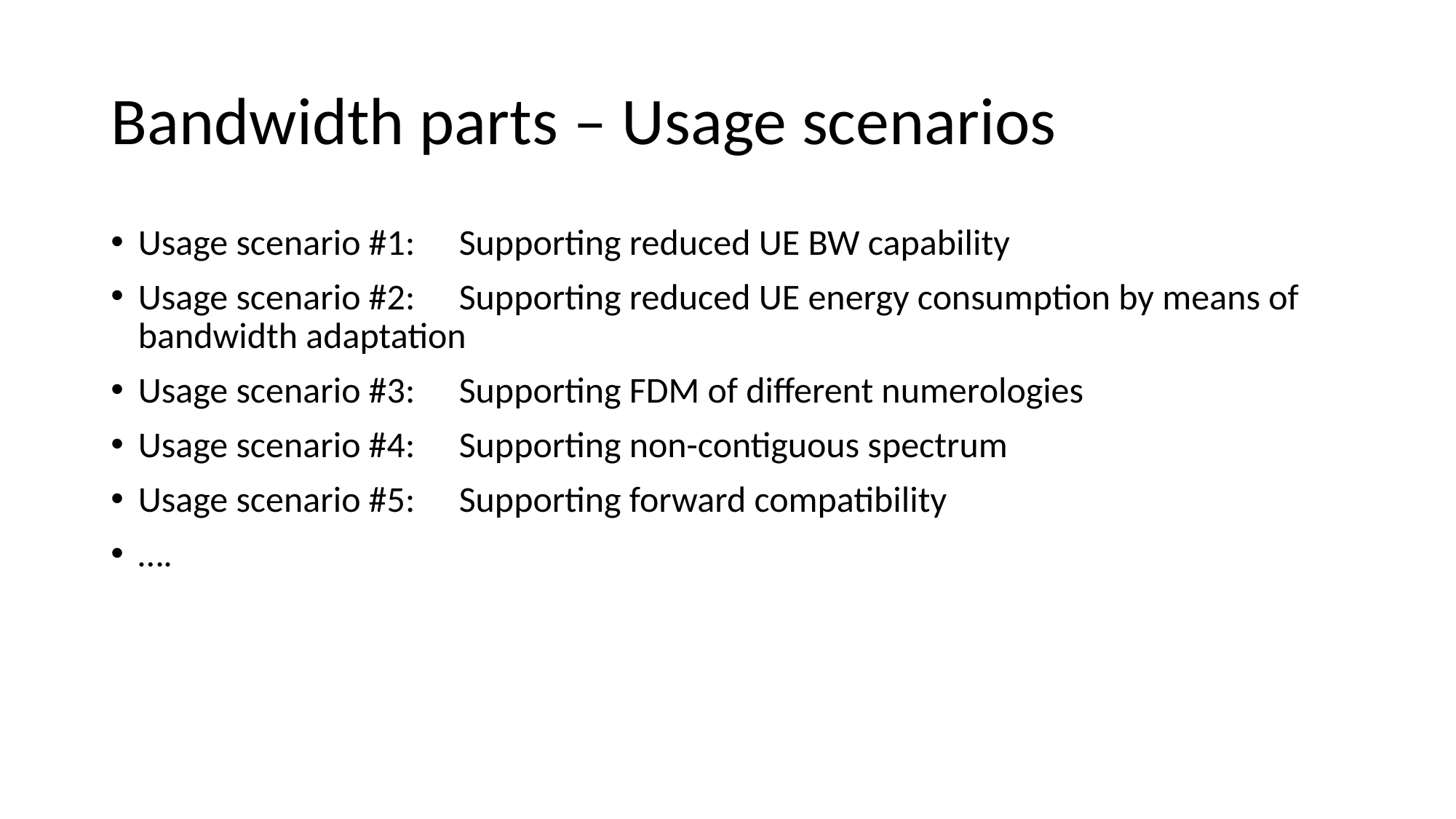

# Bandwidth parts – Usage scenarios
Usage scenario #1: 	Supporting reduced UE BW capability
Usage scenario #2: 	Supporting reduced UE energy consumption by means of 	bandwidth adaptation
Usage scenario #3:	Supporting FDM of different numerologies
Usage scenario #4:	Supporting non-contiguous spectrum
Usage scenario #5:	Supporting forward compatibility
….